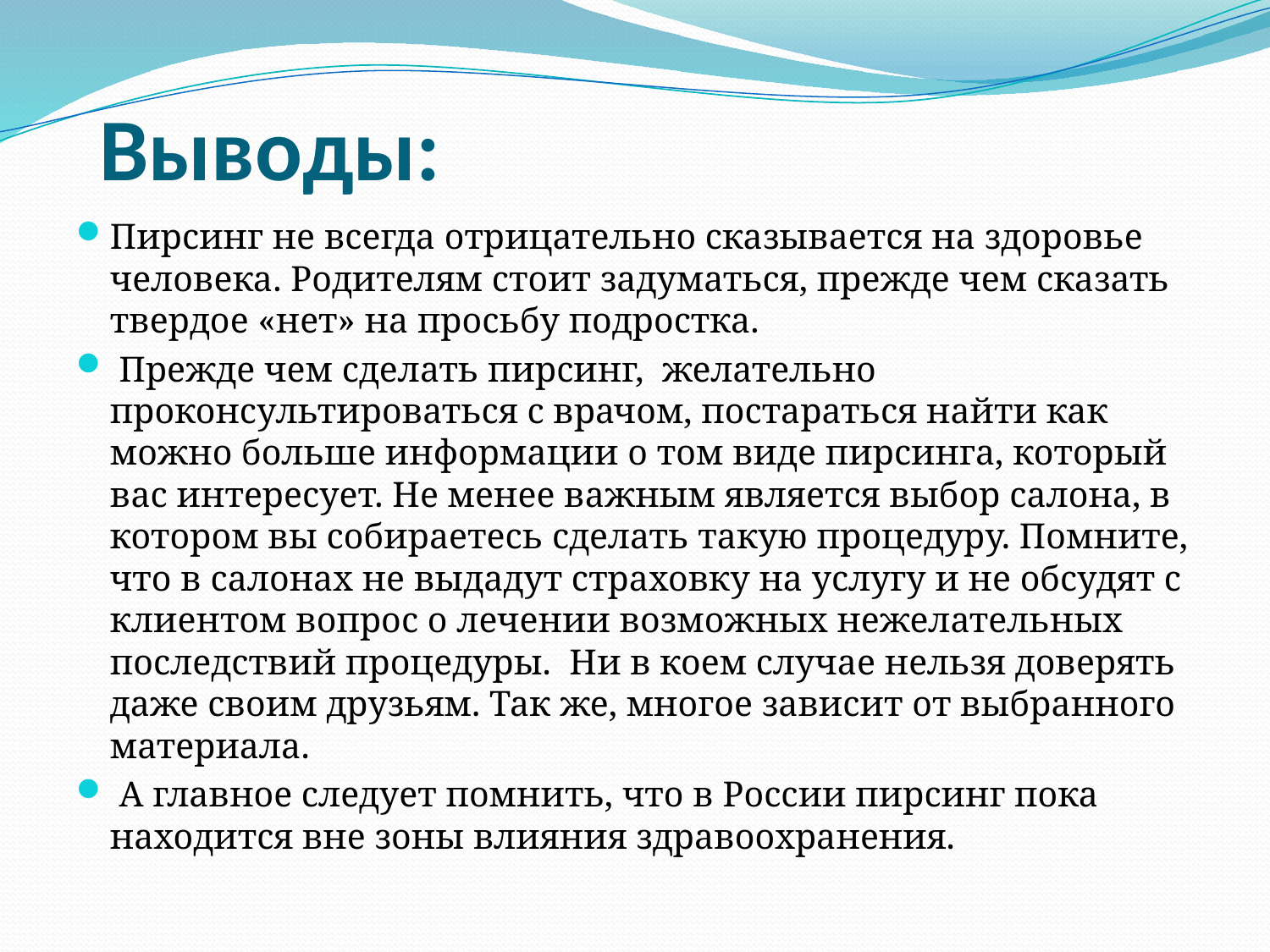

# Выводы:
Пирсинг не всегда отрицательно сказывается на здоровье человека. Родителям стоит задуматься, прежде чем сказать твердое «нет» на просьбу подростка.
 Прежде чем сделать пирсинг,  желательно проконсультироваться с врачом, постараться найти как можно больше информации о том виде пирсинга, который вас интересует. Не менее важным является выбор салона, в котором вы собираетесь сделать такую процедуру. Помните, что в салонах не выдадут страховку на услугу и не обсудят с клиентом вопрос о лечении возможных нежелательных последствий процедуры.  Ни в коем случае нельзя доверять даже своим друзьям. Так же, многое зависит от выбранного материала.
 А главное следует помнить, что в России пирсинг пока находится вне зоны влияния здравоохранения.